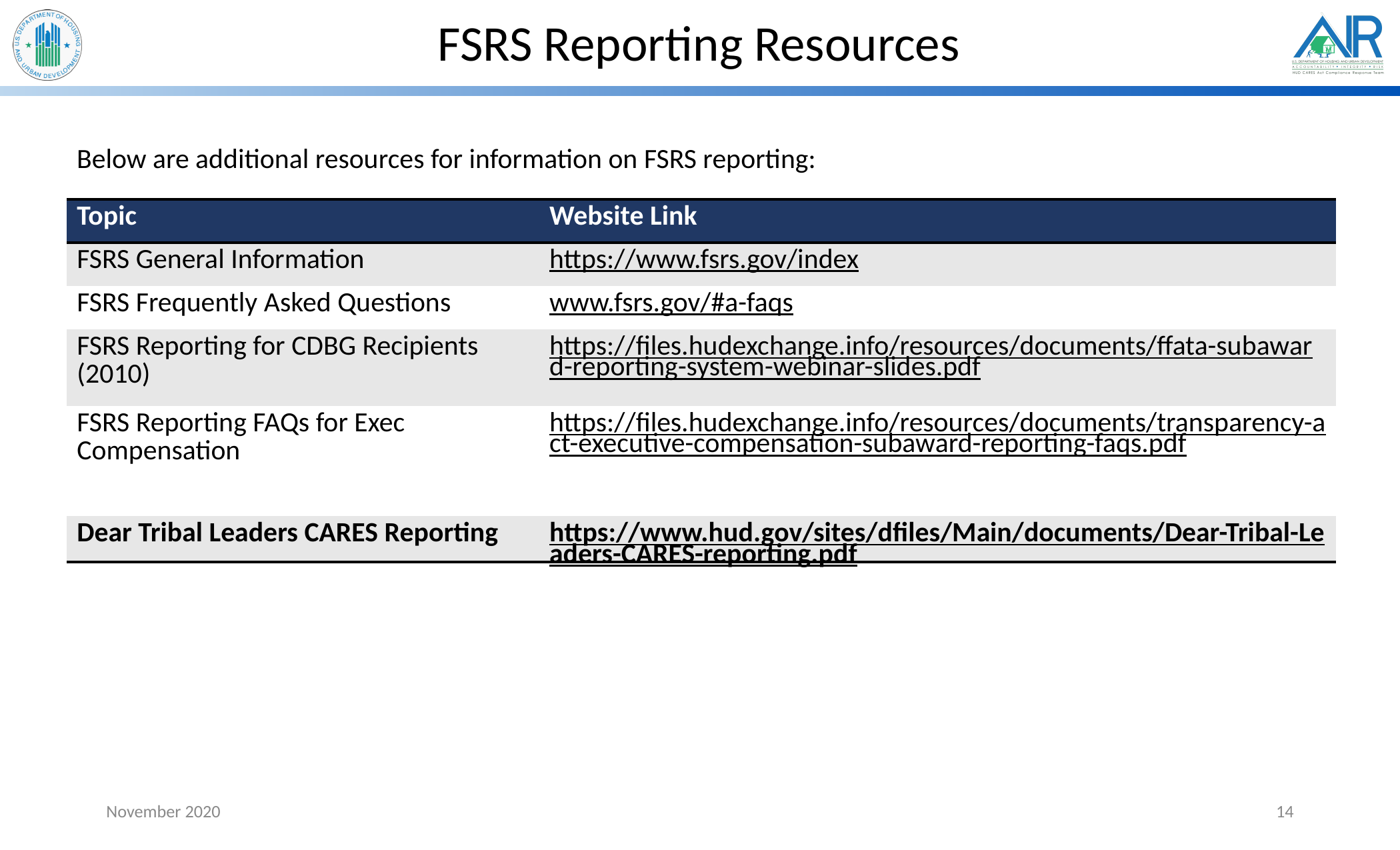

# FSRS Reporting Resources
Below are additional resources for information on FSRS reporting:
| Topic | Website Link |
| --- | --- |
| FSRS General Information | https://www.fsrs.gov/index |
| FSRS Frequently Asked Questions | www.fsrs.gov/#a-faqs |
| FSRS Reporting for CDBG Recipients (2010) | https://files.hudexchange.info/resources/documents/ffata-subaward-reporting-system-webinar-slides.pdf |
| FSRS Reporting FAQs for Exec Compensation | https://files.hudexchange.info/resources/documents/transparency-act-executive-compensation-subaward-reporting-faqs.pdf |
| Dear Tribal Leaders CARES Reporting | https://www.hud.gov/sites/dfiles/Main/documents/Dear-Tribal-Leaders-CARES-reporting.pdf |
November 2020
14